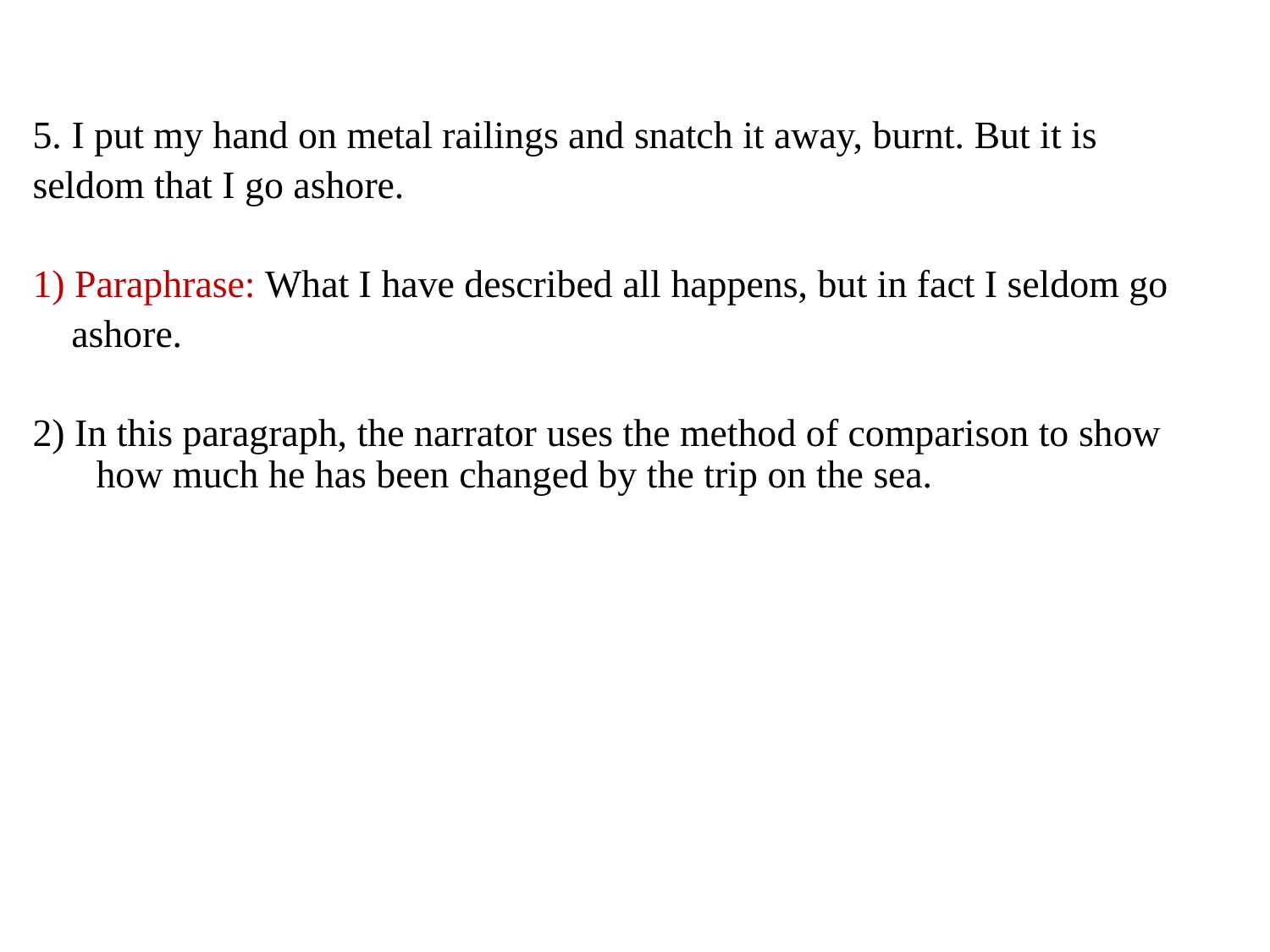

5. I put my hand on metal railings and snatch it away, burnt. But it is
seldom that I go ashore.

1) Paraphrase: What I have described all happens, but in fact I seldom go
    ashore.

2) In this paragraph, the narrator uses the method of comparison to show how much he has been changed by the trip on the sea.